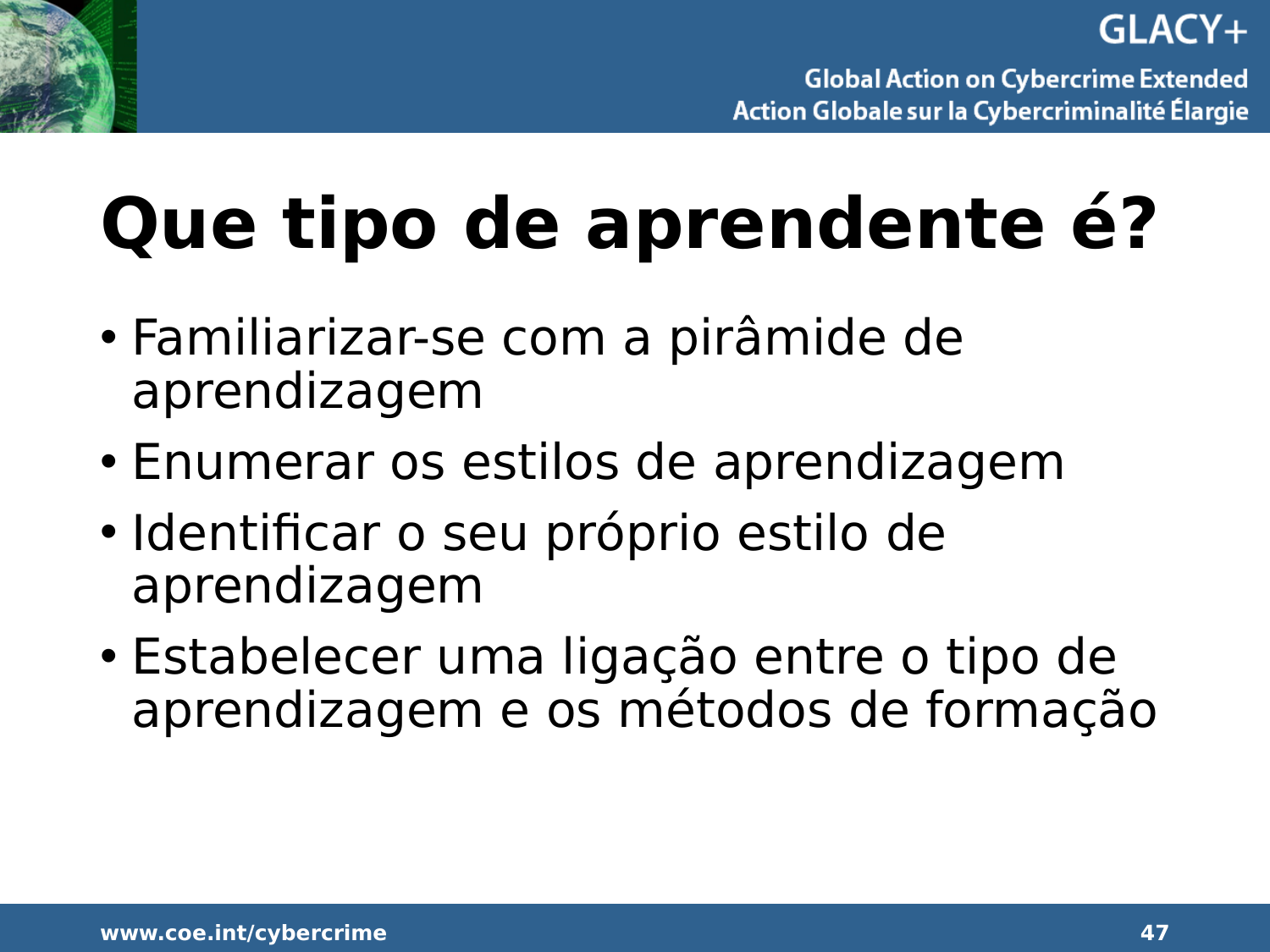

# Que tipo de aprendente é?
Familiarizar-se com a pirâmide de aprendizagem
Enumerar os estilos de aprendizagem
Identificar o seu próprio estilo de aprendizagem
Estabelecer uma ligação entre o tipo de aprendizagem e os métodos de formação
www.coe.int/cybercrime
47